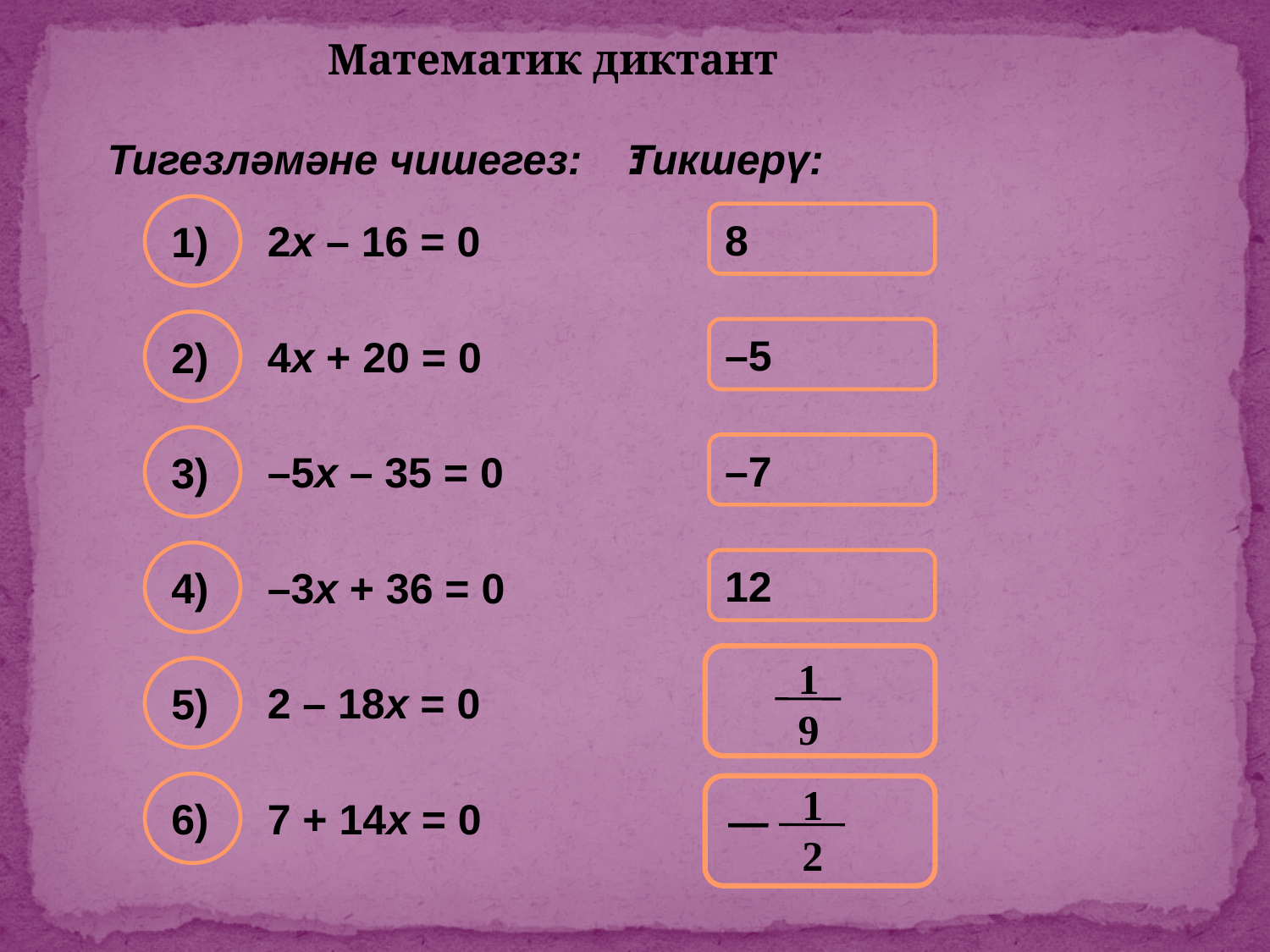

Математик диктант
Тигезләмәне чишегез:
:
Тикшерү:
1)
8
2х – 16 = 0
2)
–5
4х + 20 = 0
3)
–7
–5х – 35 = 0
4)
12
–3х + 36 = 0

19

5)
2 – 18х = 0
12

6)
7 + 14х = 0